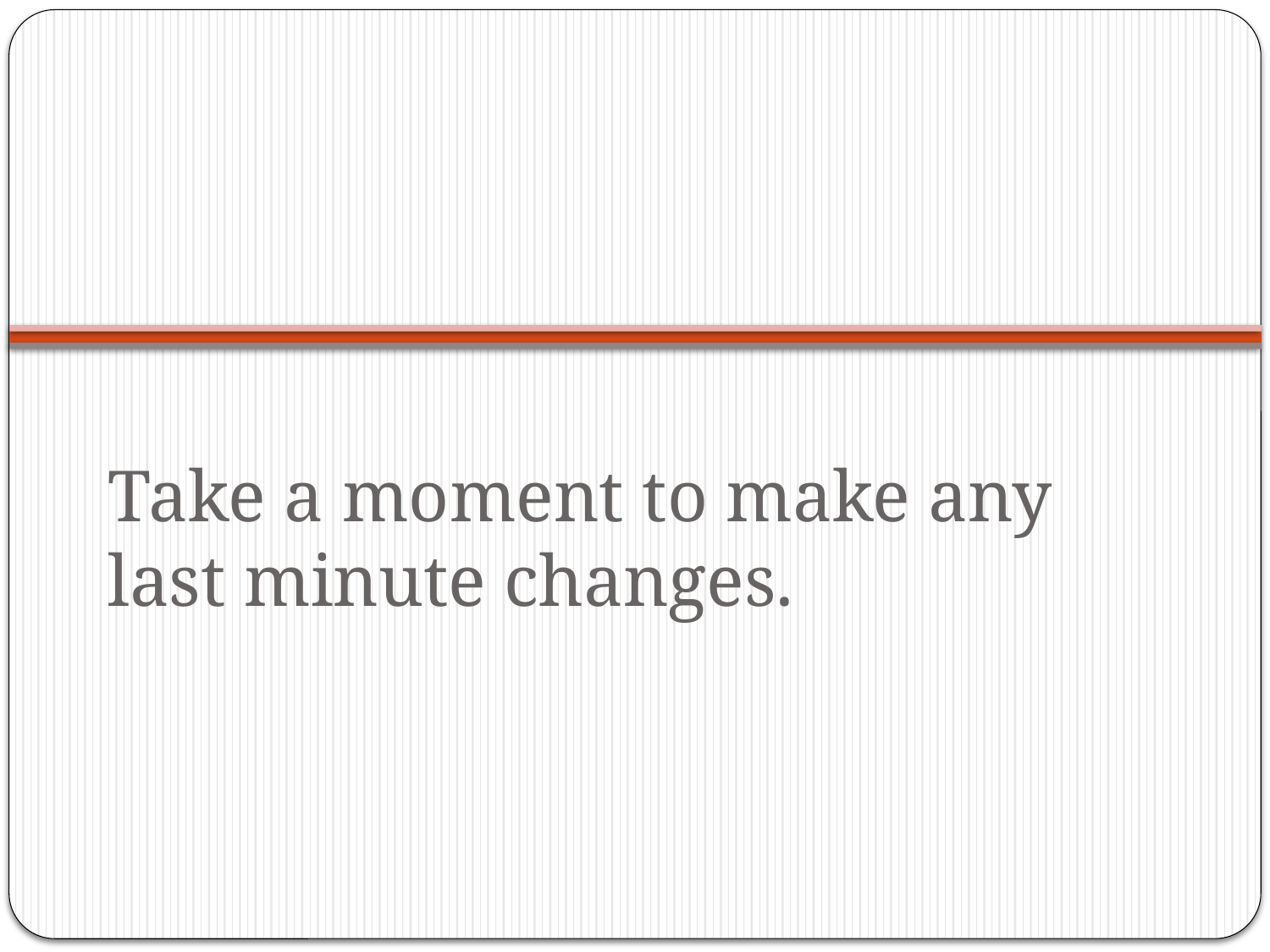

# Take a moment to make any last minute changes.